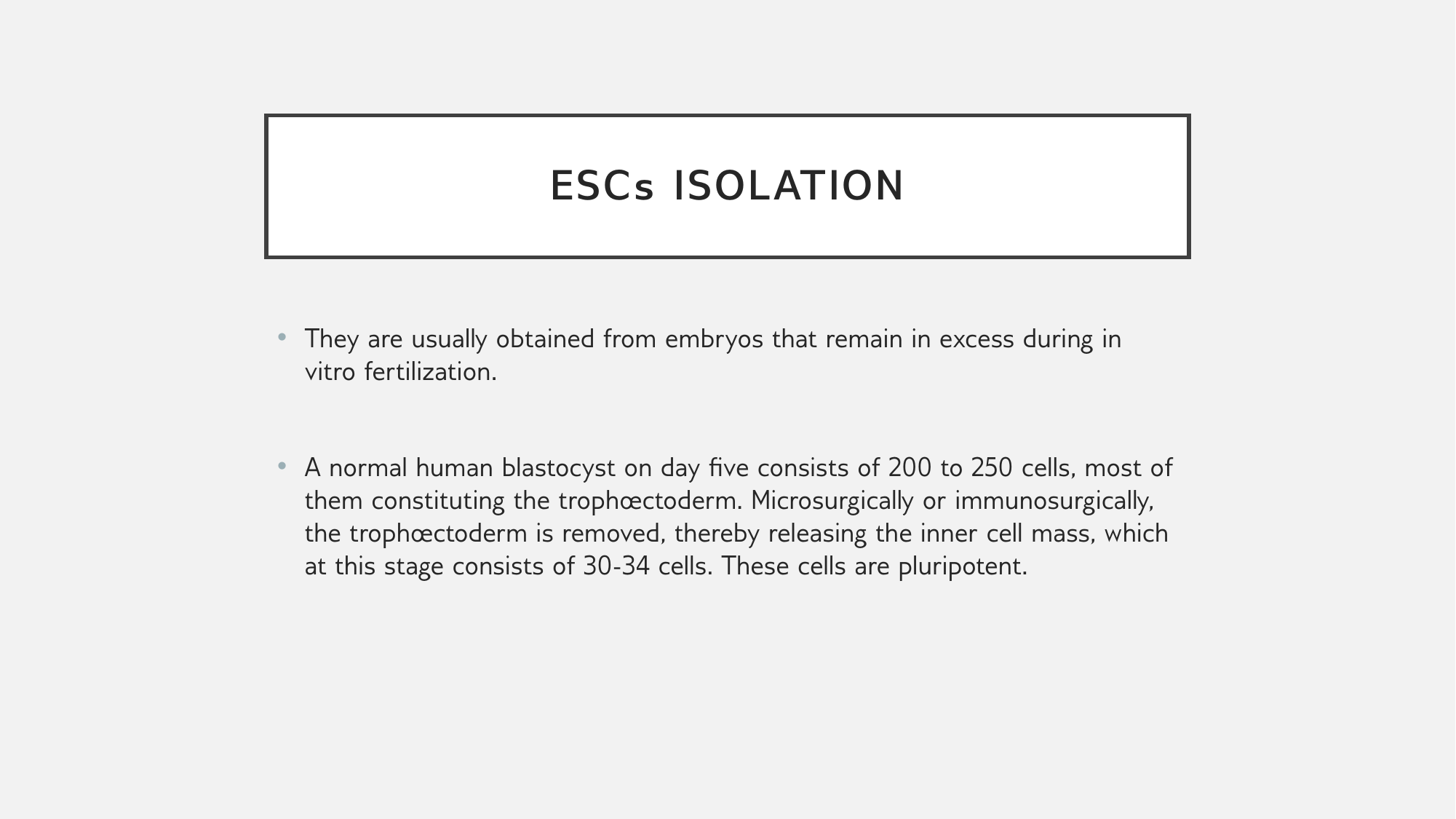

# ESCs isolation
They are usually obtained from embryos that remain in excess during in vitro fertilization.

A normal human blastocyst on day five consists of 200 to 250 cells, most of them constituting the trophoectoderm. Microsurgically or immunosurgically, the trophoectoderm is removed, thereby releasing the inner cell mass, which at this stage consists of 30-34 cells. These cells are pluripotent.